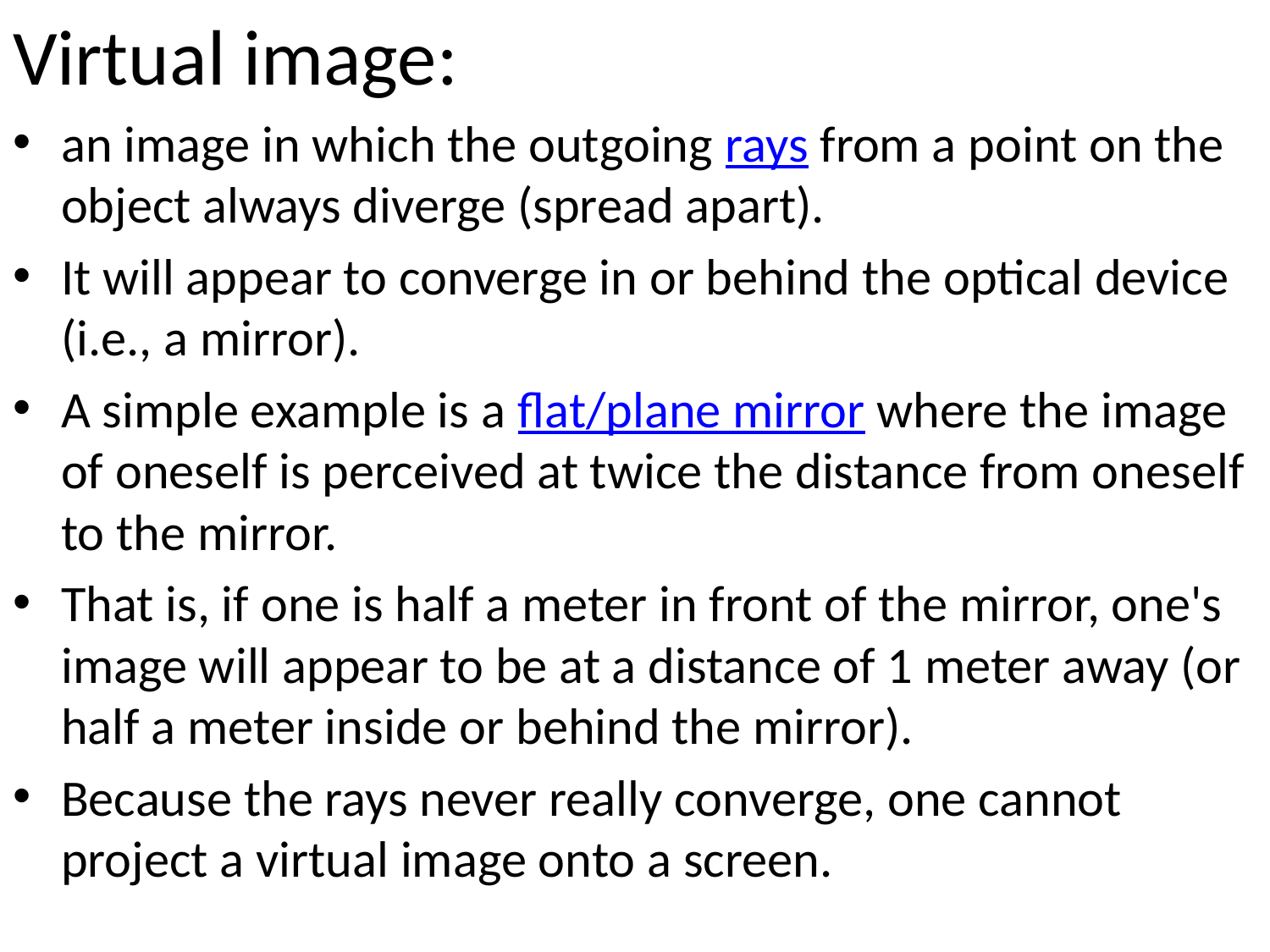

Virtual image:
an image in which the outgoing rays from a point on the object always diverge (spread apart).
It will appear to converge in or behind the optical device (i.e., a mirror).
A simple example is a flat/plane mirror where the image of oneself is perceived at twice the distance from oneself to the mirror.
That is, if one is half a meter in front of the mirror, one's image will appear to be at a distance of 1 meter away (or half a meter inside or behind the mirror).
Because the rays never really converge, one cannot project a virtual image onto a screen.